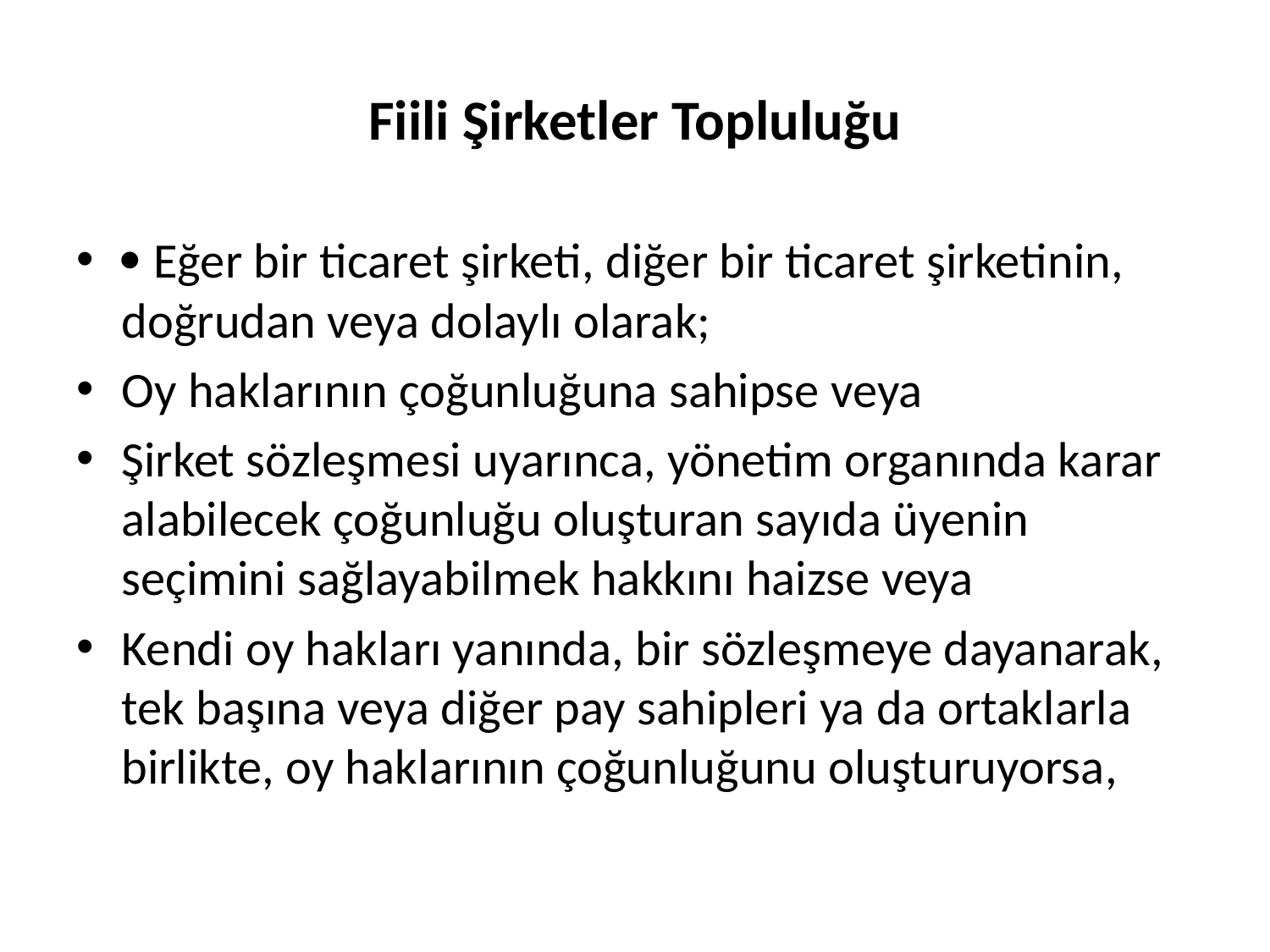

# Fiili Şirketler Topluluğu
• Eğer bir ticaret şirketi, diğer bir ticaret şirketinin, doğrudan veya dolaylı olarak;
Oy haklarının çoğunluğuna sahipse veya
Şirket sözleşmesi uyarınca, yönetim organında karar alabilecek çoğunluğu oluşturan sayıda üyenin seçimini sağlayabilmek hakkını haizse veya
Kendi oy hakları yanında, bir sözleşmeye dayanarak, tek başına veya diğer pay sahipleri ya da ortaklarla birlikte, oy haklarının çoğunluğunu oluşturuyorsa,